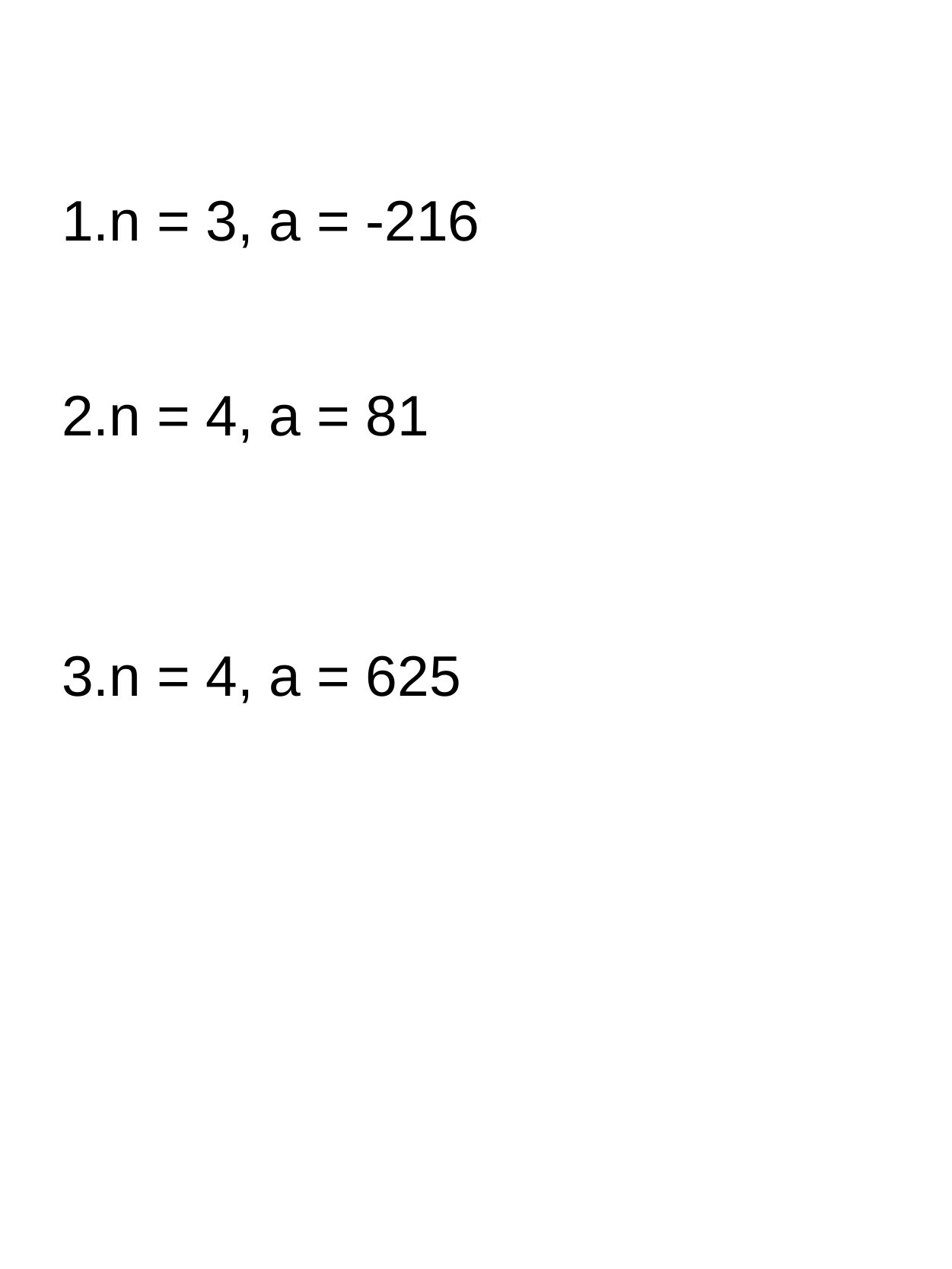

n = 3, a = -216

n = 4, a = 81

n = 4, a = 625